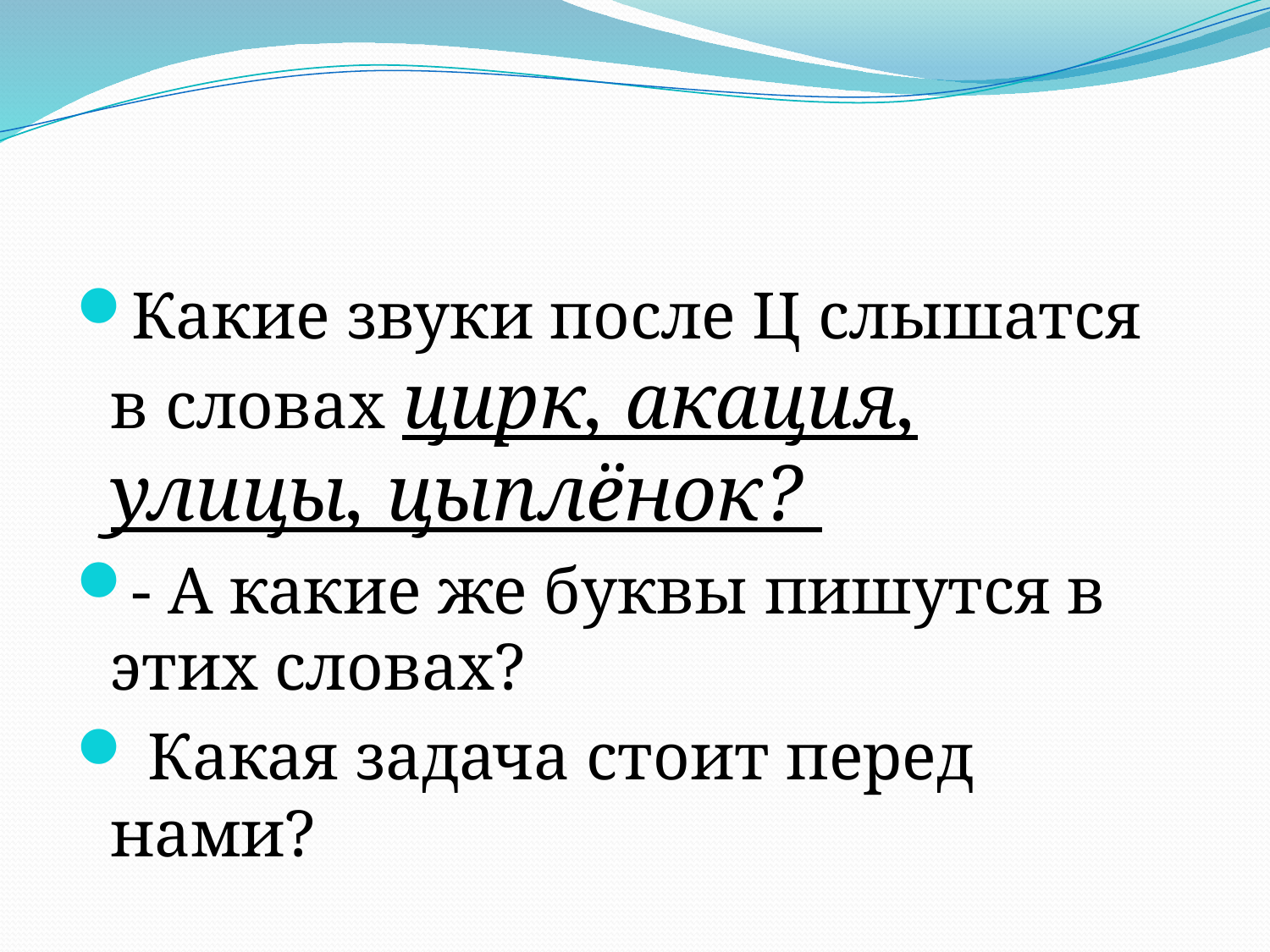

#
Какие звуки после Ц слышатся в словах цирк, акация, улицы, цыплёнок?
- А какие же буквы пишутся в этих словах?
 Какая задача стоит перед нами?